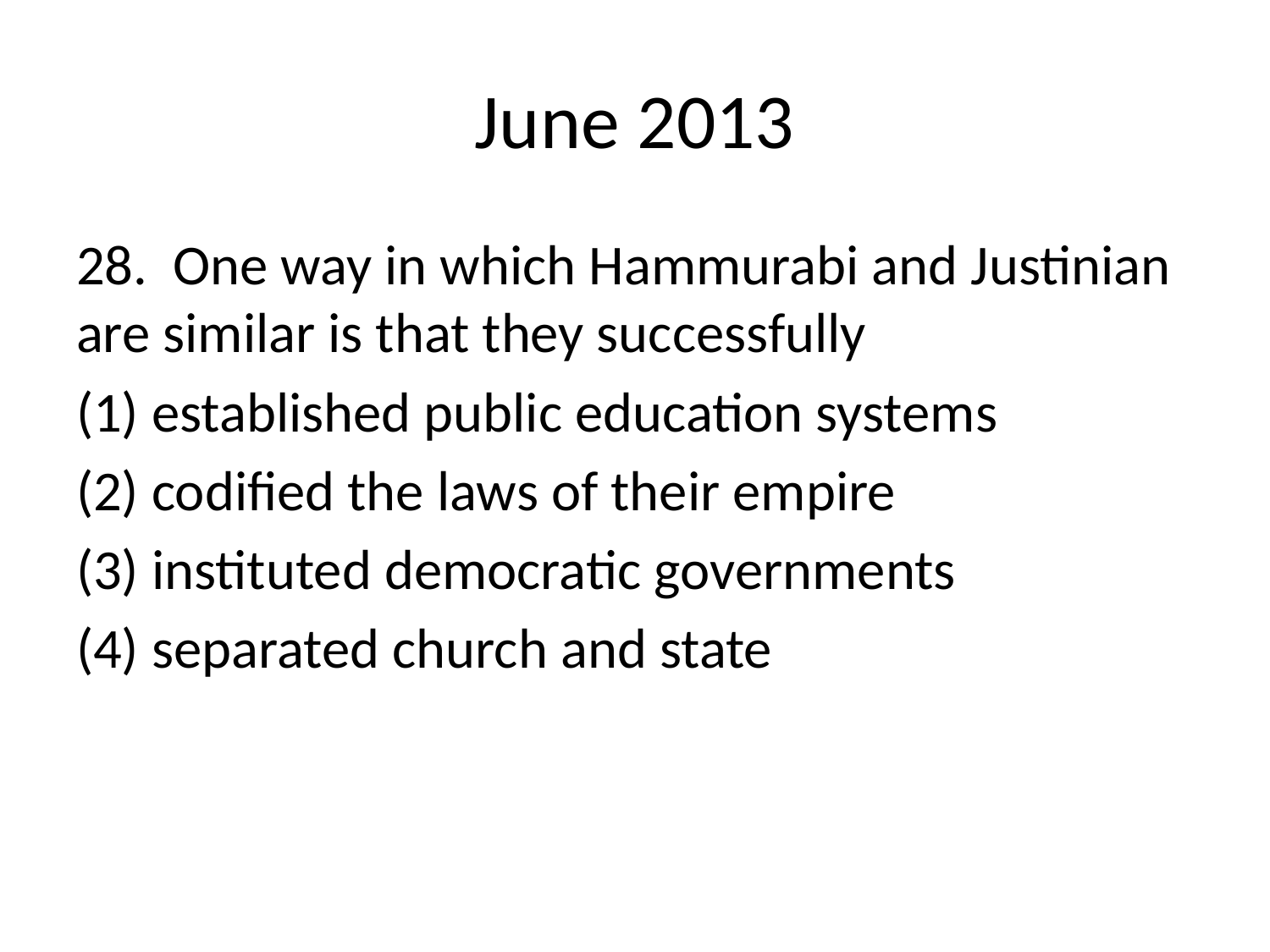

# June 2013
28.  One way in which Hammurabi and Justinian are similar is that they successfully
(1) established public education systems
(2) codified the laws of their empire
(3) instituted democratic governments
(4) separated church and state